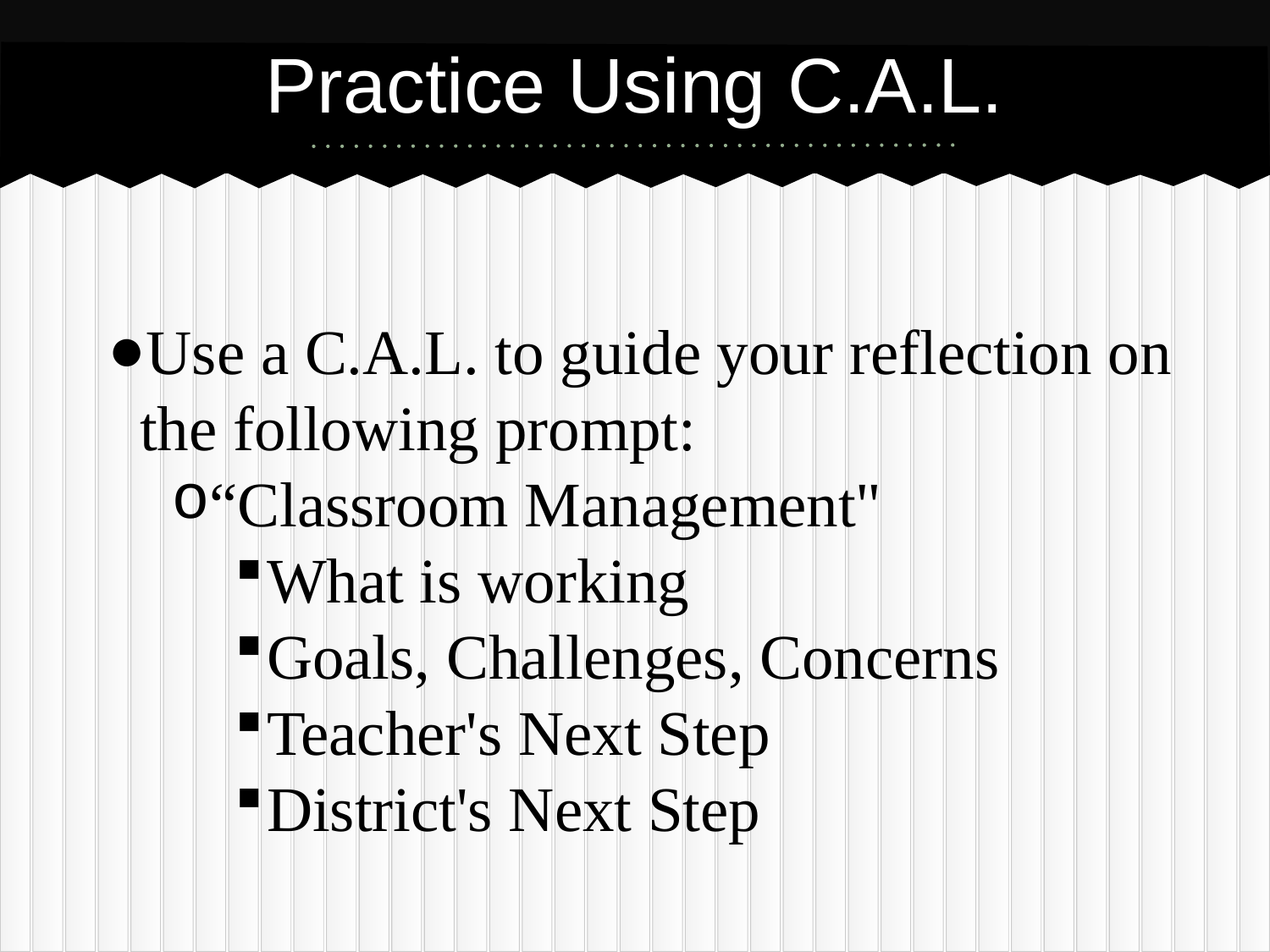

# Practice Using C.A.L.

Use a C.A.L. to guide your reflection on the following prompt:
“Classroom Management"
What is working
Goals, Challenges, Concerns
Teacher's Next Step
District's Next Step